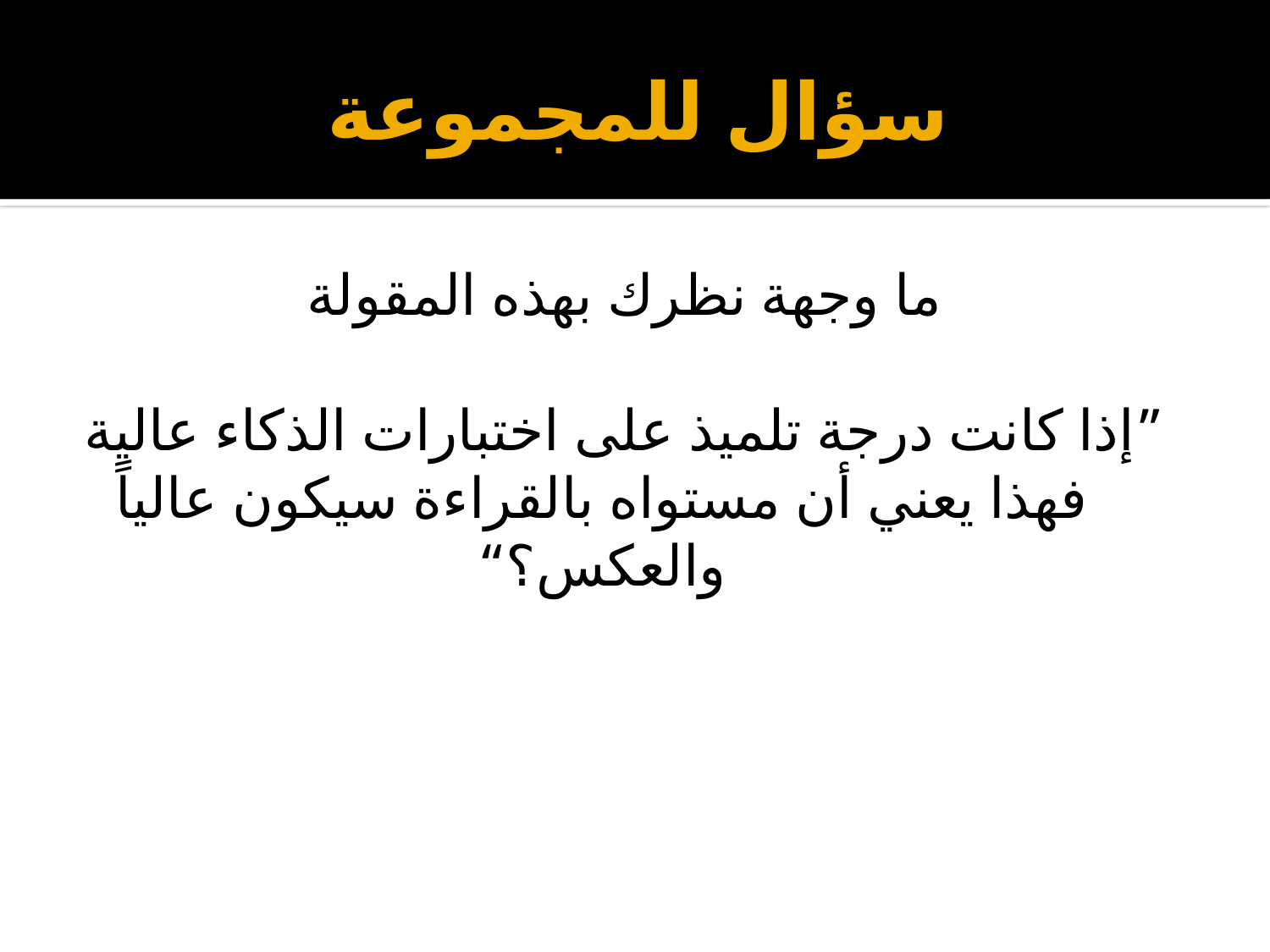

# سؤال للمجموعة
ما وجهة نظرك بهذه المقولة

”إذا كانت درجة تلميذ على اختبارات الذكاء عالية فهذا يعني أن مستواه بالقراءة سيكون عالياً والعكس؟“